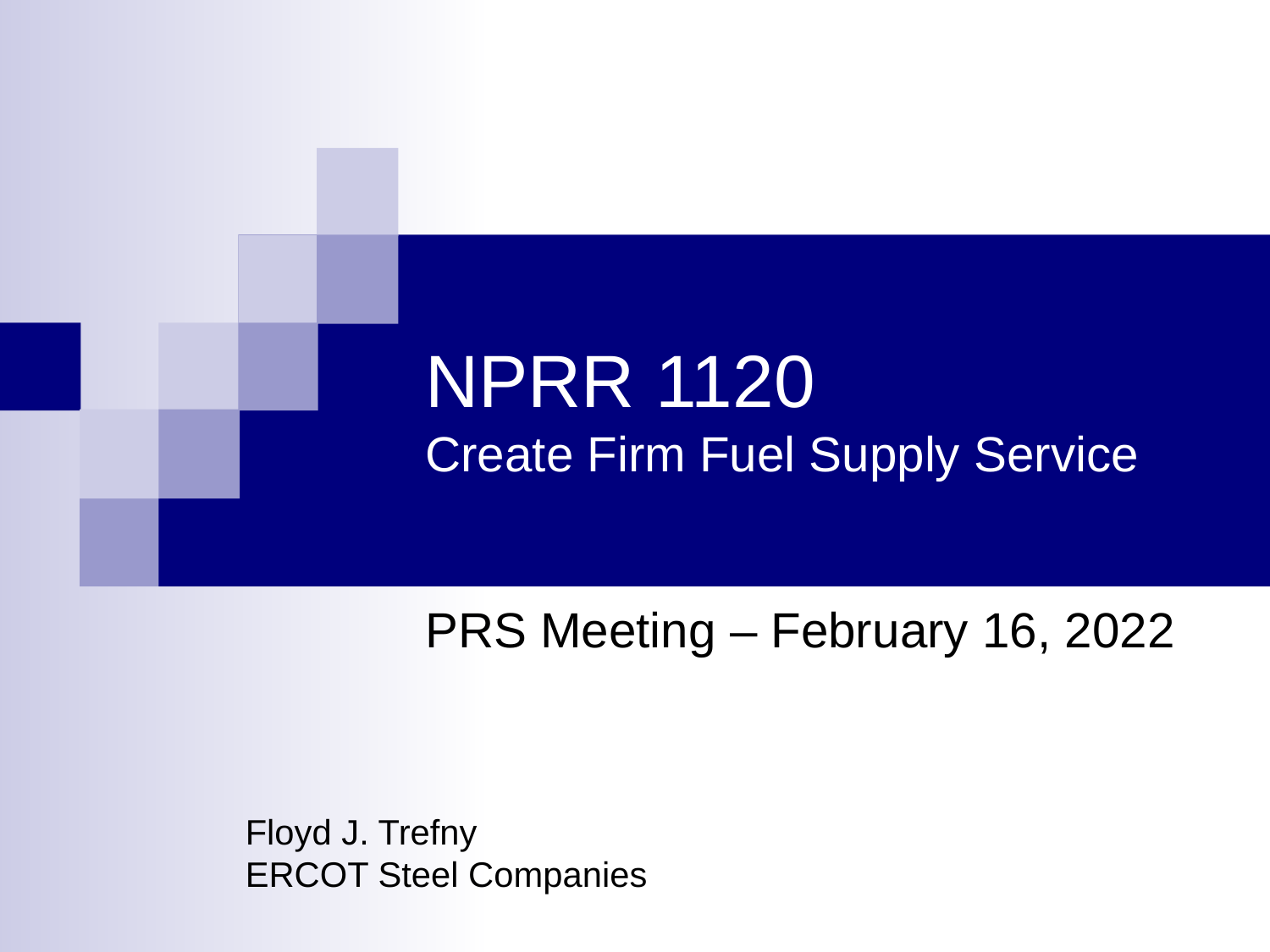

# NPRR 1120 Create Firm Fuel Supply Service
PRS Meeting – February 16, 2022
Floyd J. Trefny
ERCOT Steel Companies